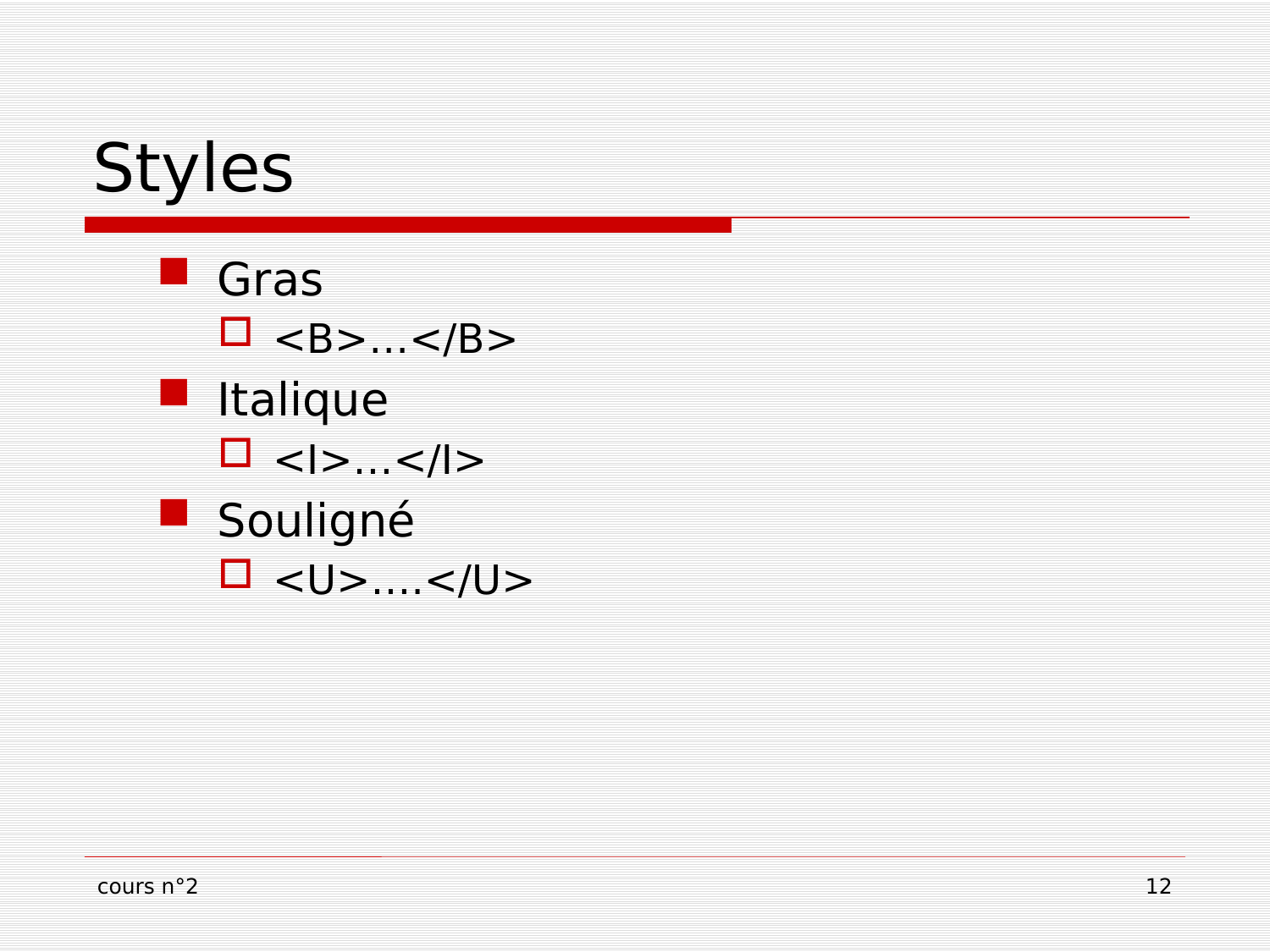

# Styles
Gras
<B>…</B>
Italique
<I>…</I>
Souligné
<U>….</U>

cours n°2
12